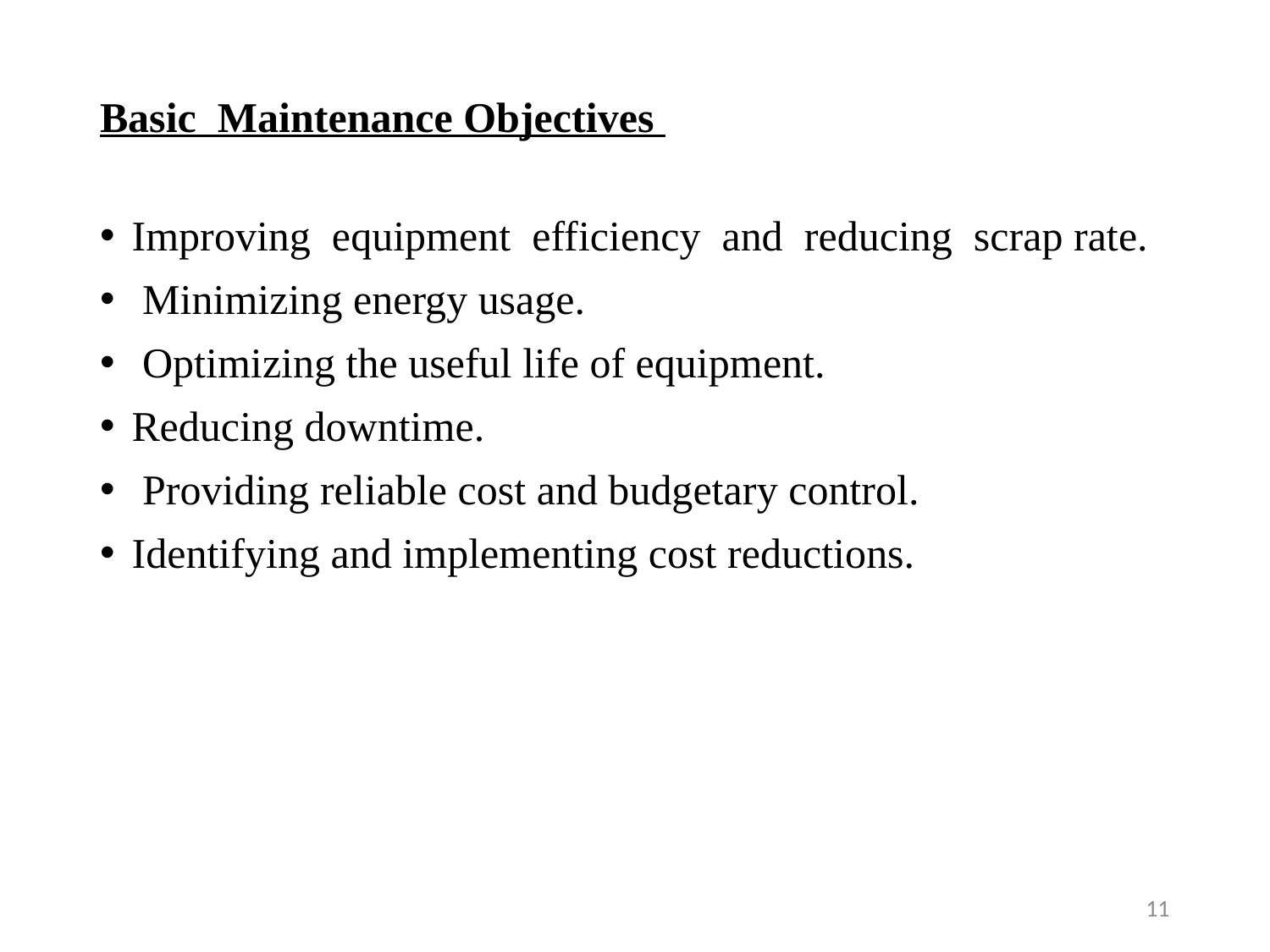

# Basic  Maintenance Objectives
Improving  equipment  efficiency  and  reducing  scrap rate.
 Minimizing energy usage.
 Optimizing the useful life of equipment.
Reducing downtime.
 Providing reliable cost and budgetary control.
Identifying and implementing cost reductions.
11